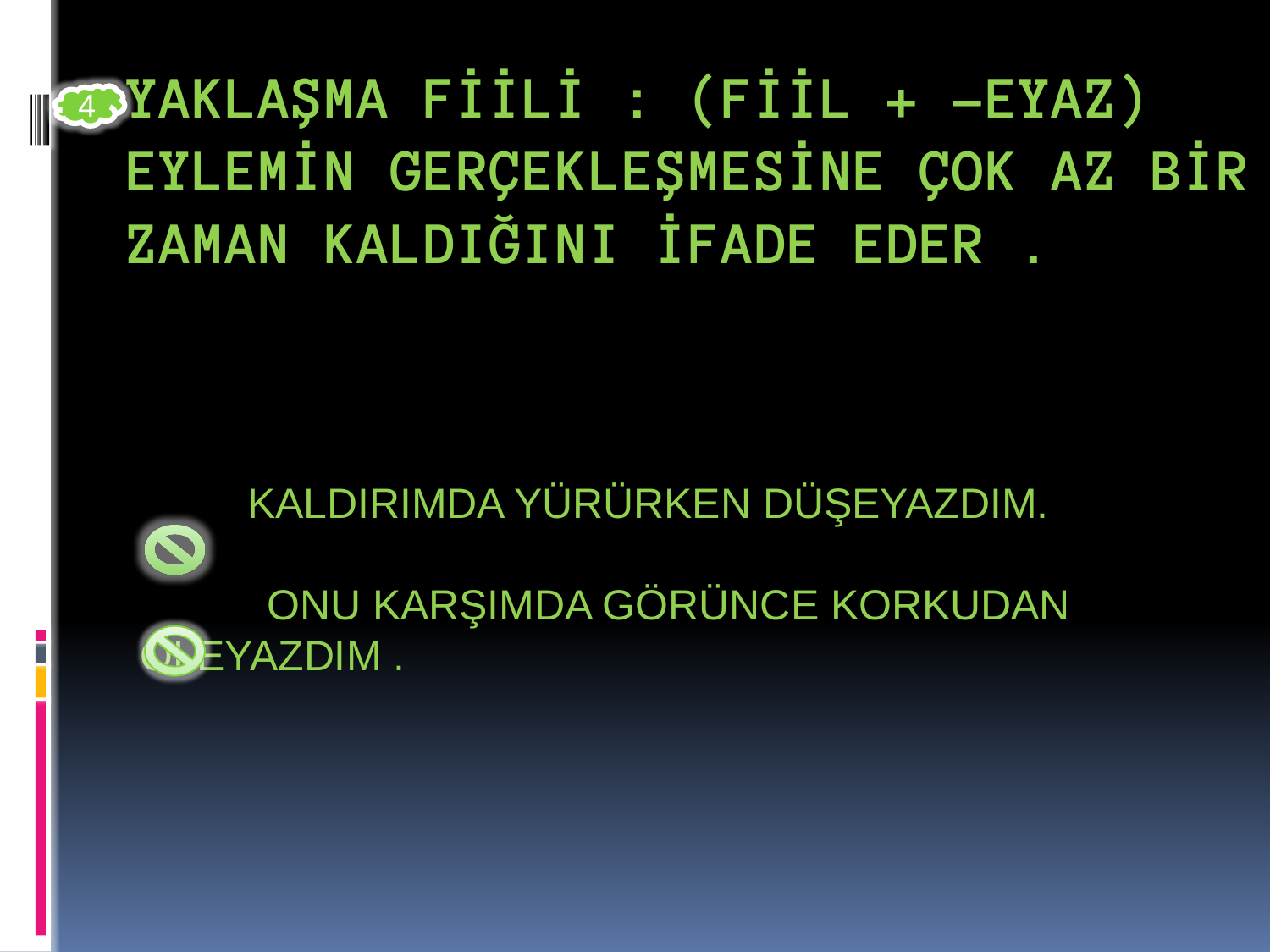

# YAKLAŞMA FİİLİ : (FİİL + -EYAZ) EYLEMİN GERÇEKLEŞMESİNE ÇOK AZ BİR ZAMAN KALDIĞINI İFADE EDER .
4

           KALDIRIMDA YÜRÜRKEN DÜŞEYAZDIM.

             ONU KARŞIMDA GÖRÜNCE KORKUDAN ÖLEYAZDIM .